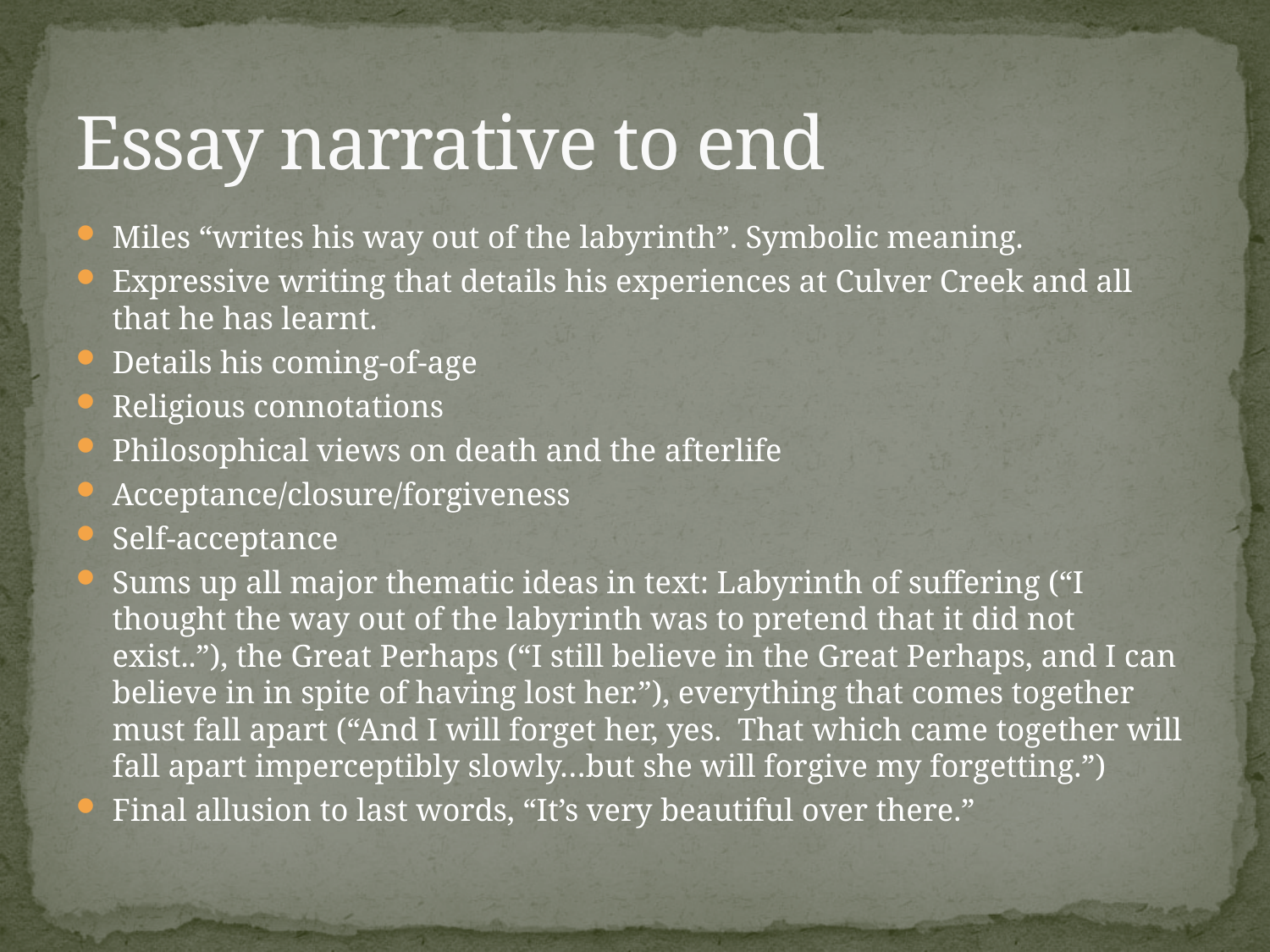

# Essay narrative to end
Miles “writes his way out of the labyrinth”. Symbolic meaning.
Expressive writing that details his experiences at Culver Creek and all that he has learnt.
Details his coming-of-age
Religious connotations
Philosophical views on death and the afterlife
Acceptance/closure/forgiveness
Self-acceptance
Sums up all major thematic ideas in text: Labyrinth of suffering (“I thought the way out of the labyrinth was to pretend that it did not exist..”), the Great Perhaps (“I still believe in the Great Perhaps, and I can believe in in spite of having lost her.”), everything that comes together must fall apart (“And I will forget her, yes.  That which came together will fall apart imperceptibly slowly…but she will forgive my forgetting.”)
Final allusion to last words, “It’s very beautiful over there.”